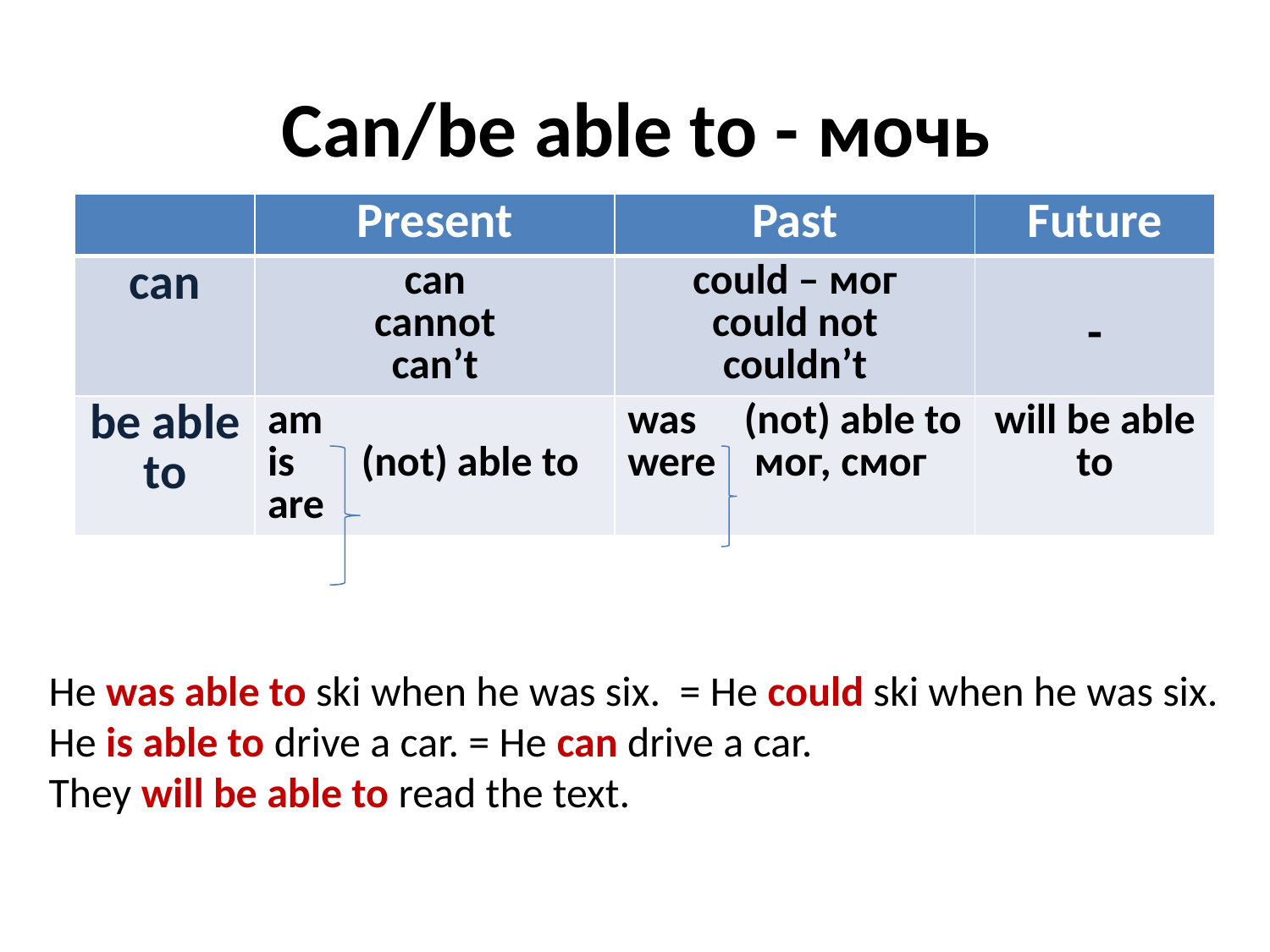

# Can/be able to - мочь
|  | Present | Past | Future |
| --- | --- | --- | --- |
| can | can cannot can’t | could – мог could not couldn’t | - |
| be able to | am is (not) able to are | was (not) able to were мог, смог | will be able to |

He was able to ski when he was six.  = He could ski when he was six.
He is able to drive a car. = He can drive a car.
They will be able to read the text.